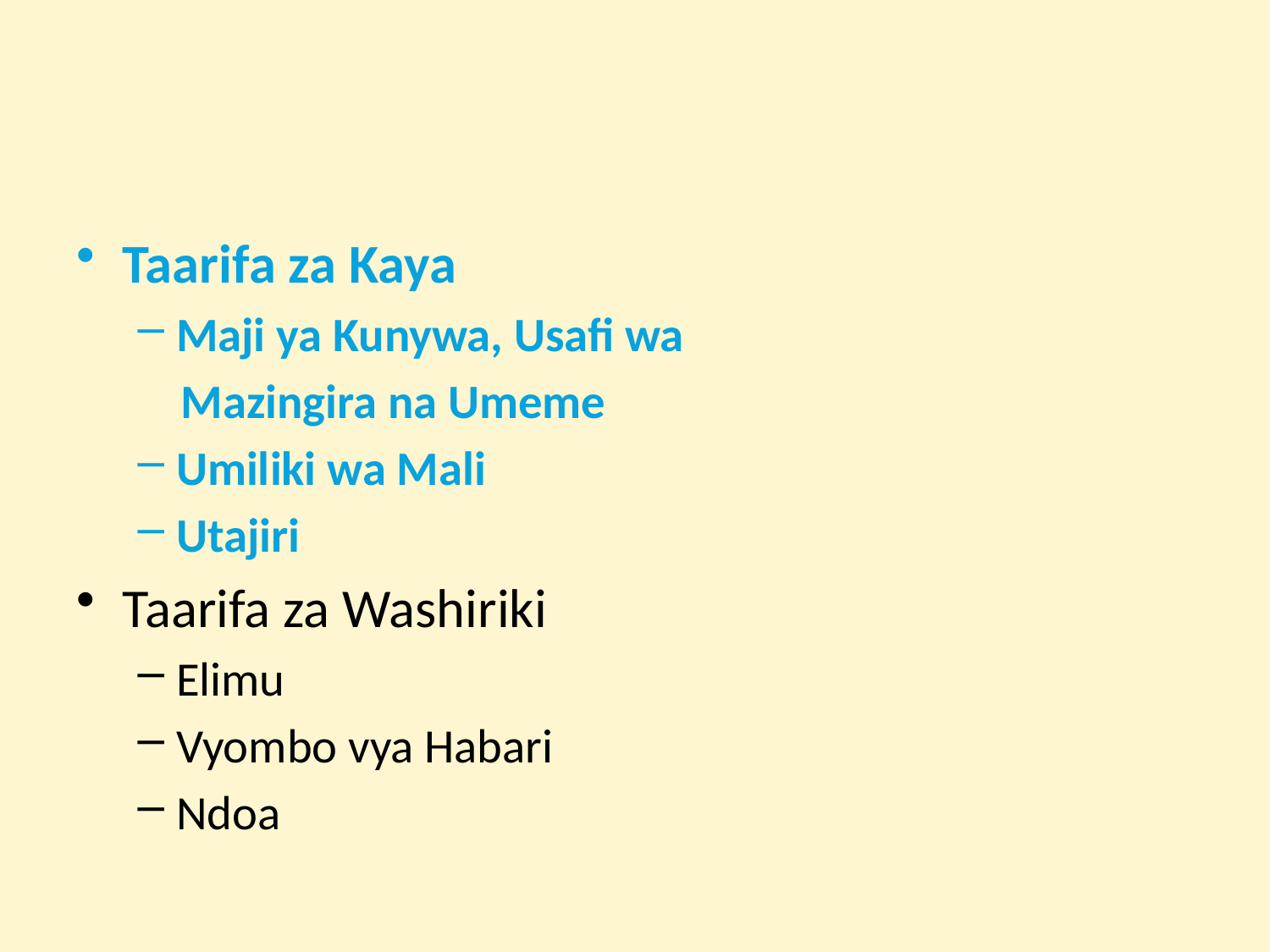

#
Taarifa za Kaya
Maji ya Kunywa, Usafi wa
    Mazingira na Umeme
Umiliki wa Mali
Utajiri
Taarifa za Washiriki
Elimu
Vyombo vya Habari
Ndoa